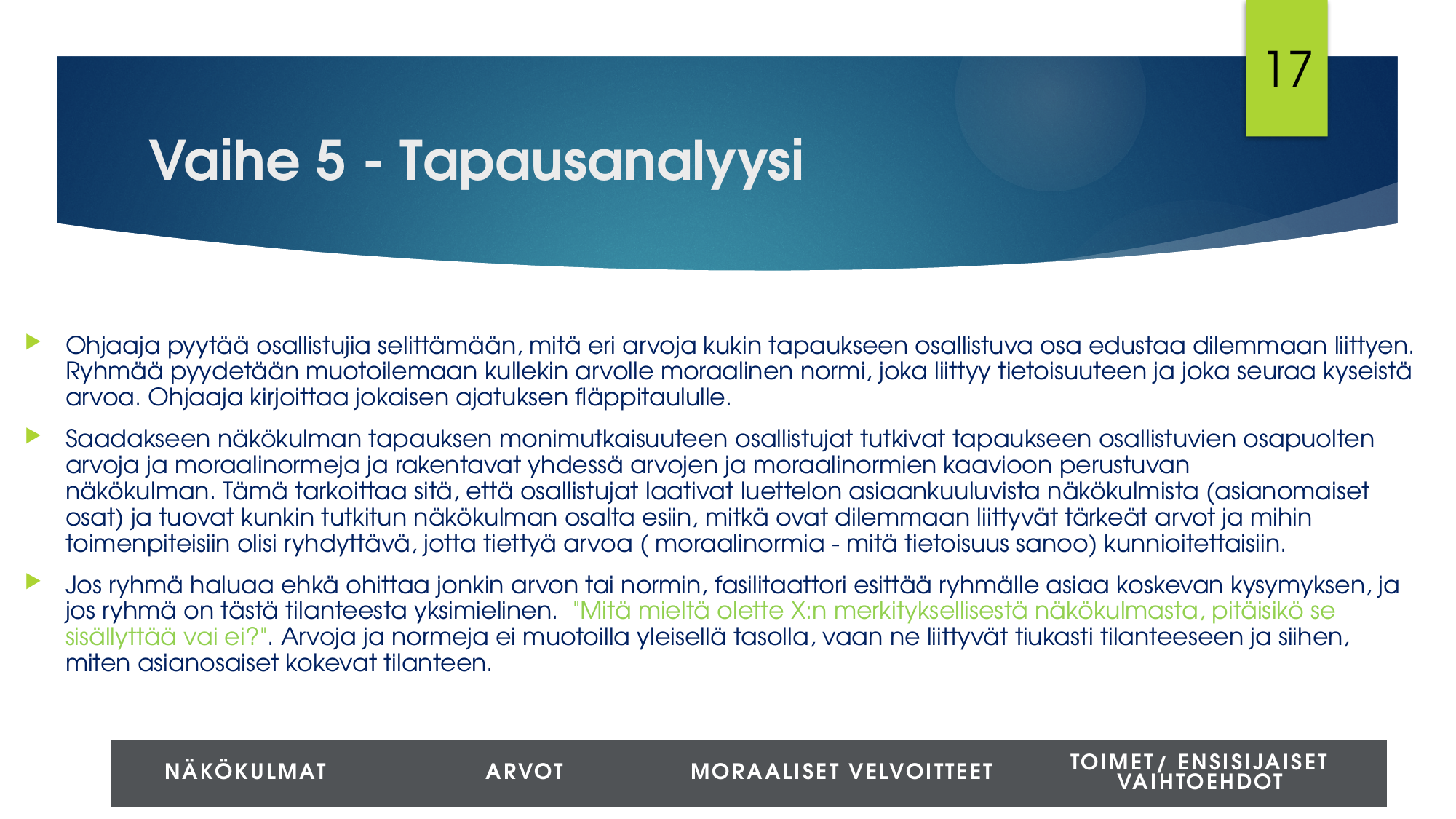

17
# Vaihe 5 - Tapausanalyysi

Ohjaaja pyytää osallistujia selittämään, mitä eri arvoja kukin tapaukseen osallistuva osa edustaa dilemmaan liittyen. Ryhmää pyydetään muotoilemaan kullekin arvolle moraalinen normi, joka liittyy tietoisuuteen ja joka seuraa kyseistä arvoa. Ohjaaja kirjoittaa jokaisen ajatuksen fläppitaululle.
Saadakseen näkökulman tapauksen monimutkaisuuteen osallistujat tutkivat tapaukseen osallistuvien osapuolten arvoja ja moraalinormeja ja rakentavat yhdessä arvojen ja moraalinormien kaavioon perustuvan näkökulman. Tämä tarkoittaa sitä, että osallistujat laativat luettelon asiaankuuluvista näkökulmista (asianomaiset osat) ja tuovat kunkin tutkitun näkökulman osalta esiin, mitkä ovat dilemmaan liittyvät tärkeät arvot ja mihin toimenpiteisiin olisi ryhdyttävä, jotta tiettyä arvoa ( moraalinormia - mitä tietoisuus sanoo) kunnioitettaisiin.
Jos ryhmä haluaa ehkä ohittaa jonkin arvon tai normin, fasilitaattori esittää ryhmälle asiaa koskevan kysymyksen, ja jos ryhmä on tästä tilanteesta yksimielinen.  "Mitä mieltä olette X:n merkityksellisestä näkökulmasta, pitäisikö se sisällyttää vai ei?". Arvoja ja normeja ei muotoilla yleisellä tasolla, vaan ne liittyvät tiukasti tilanteeseen ja siihen, miten asianosaiset kokevat tilanteen.
| näkökulmat | arvot | MORAaliset velvoitteet | toimet/ ensisijaiset vaihtoehdot |
| --- | --- | --- | --- |
|  |  |  |  |